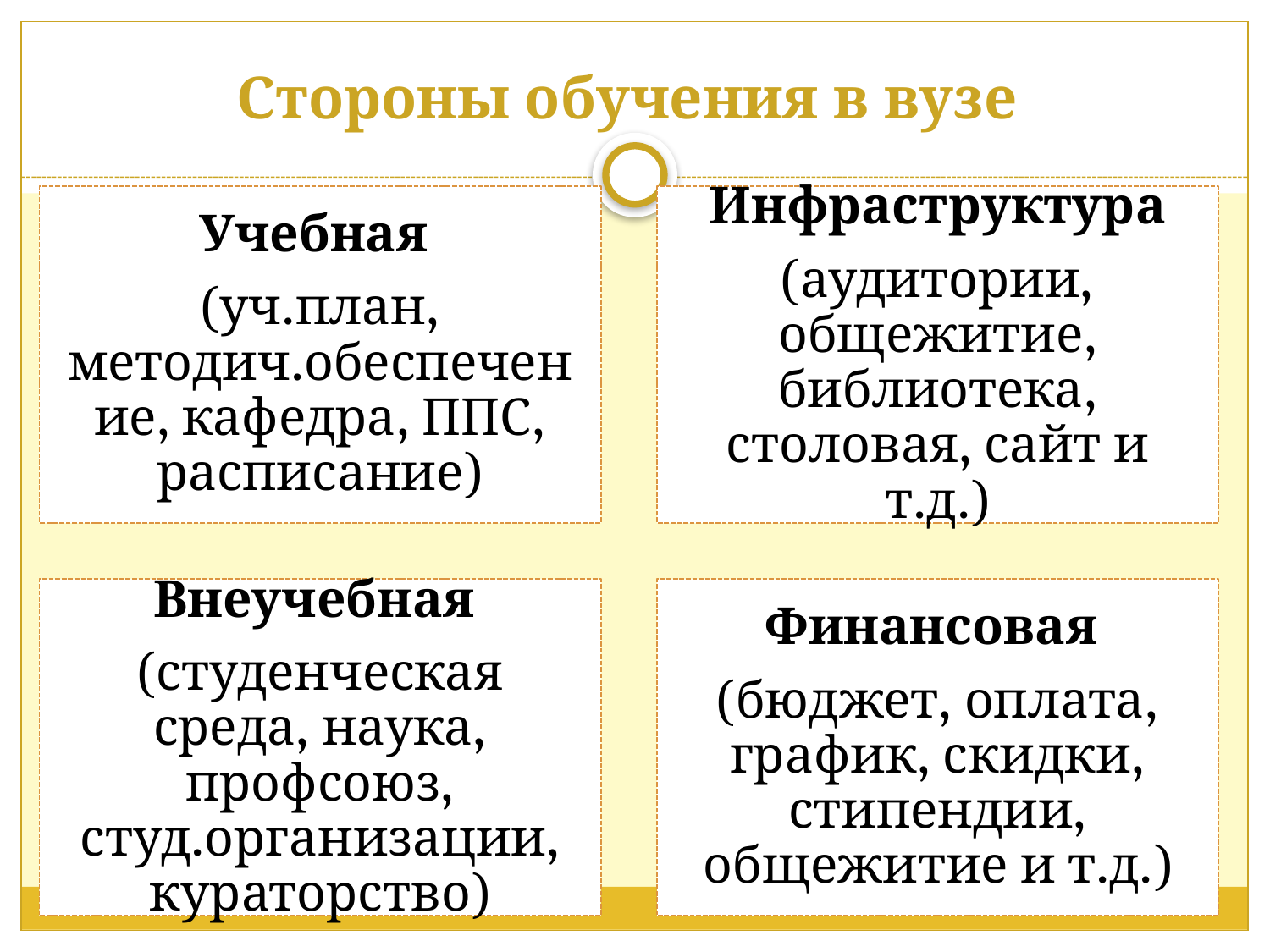

# Стороны обучения в вузе
Учебная
(уч.план, методич.обеспечение, кафедра, ППС, расписание)
Инфраструктура
(аудитории, общежитие, библиотека, столовая, сайт и т.д.)
Внеучебная
(студенческая среда, наука, профсоюз, студ.организации, кураторство)
Финансовая
(бюджет, оплата, график, скидки, стипендии, общежитие и т.д.)